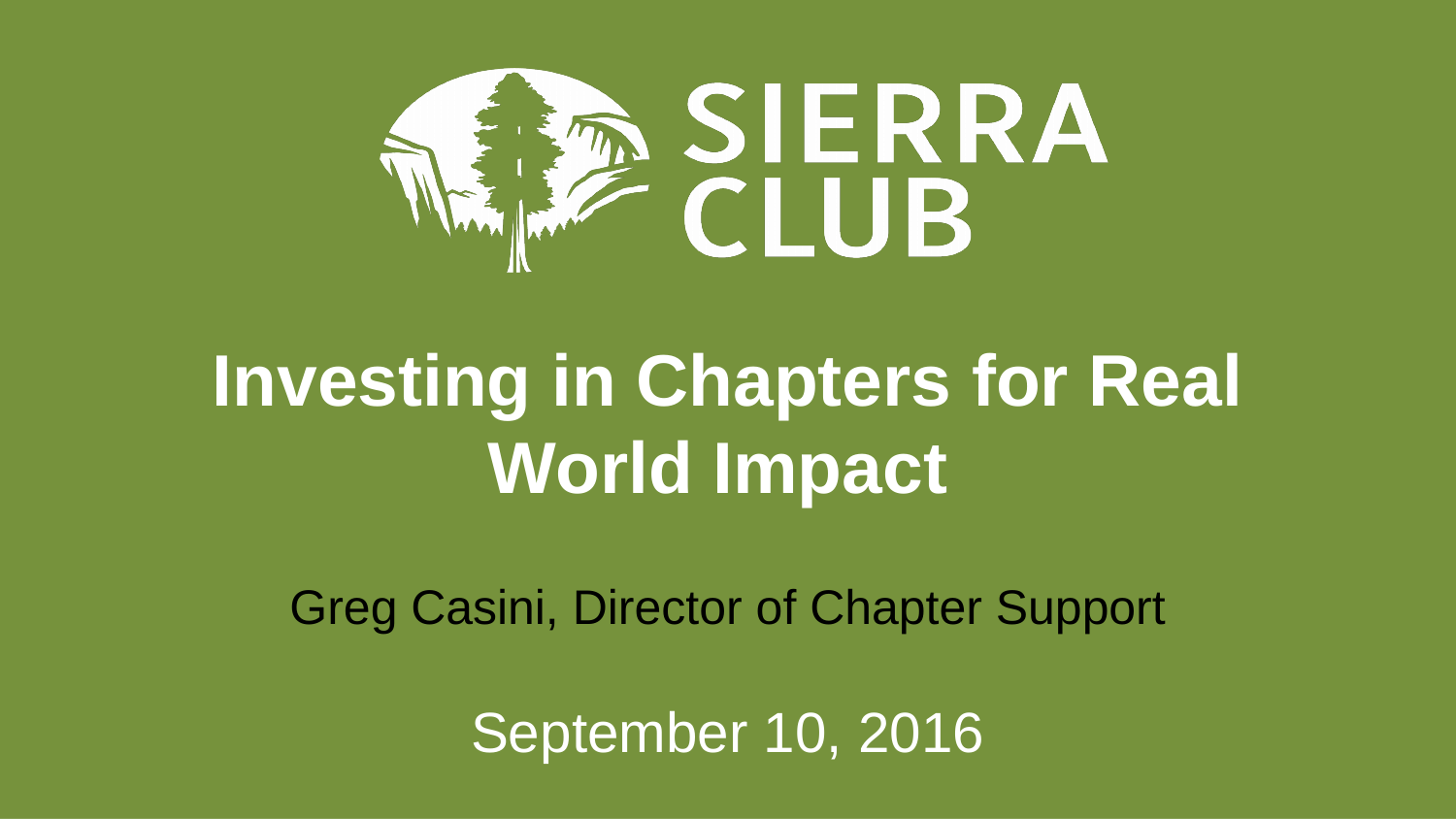

# Investing in Chapters for Real World Impact

Greg Casini, Director of Chapter Support

September 10, 2016